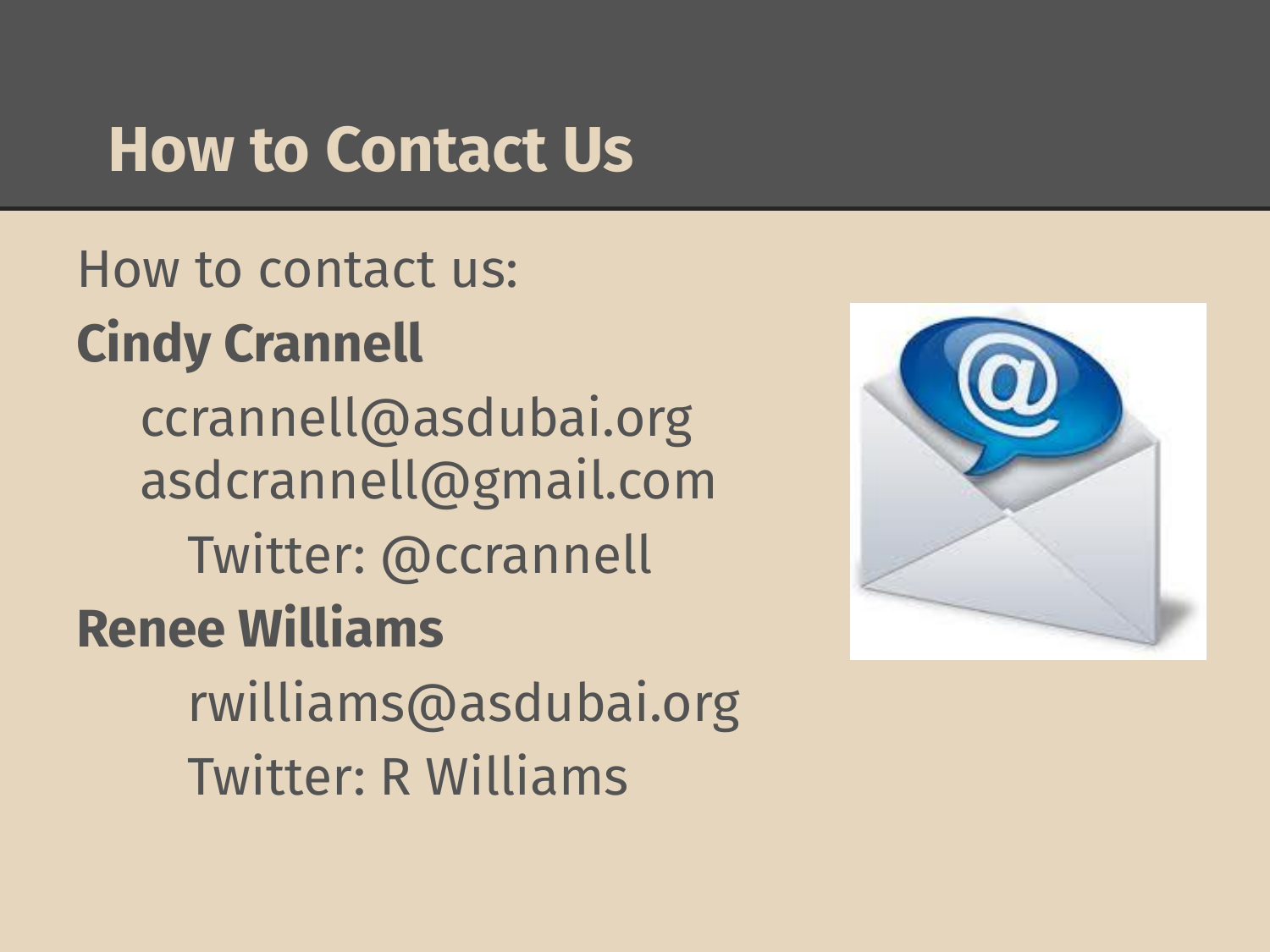

# How to Contact Us
How to contact us:
Cindy Crannell
ccrannell@asdubai.org  asdcrannell@gmail.com
Twitter: @ccrannell
Renee Williams
rwilliams@asdubai.org
Twitter: R Williams